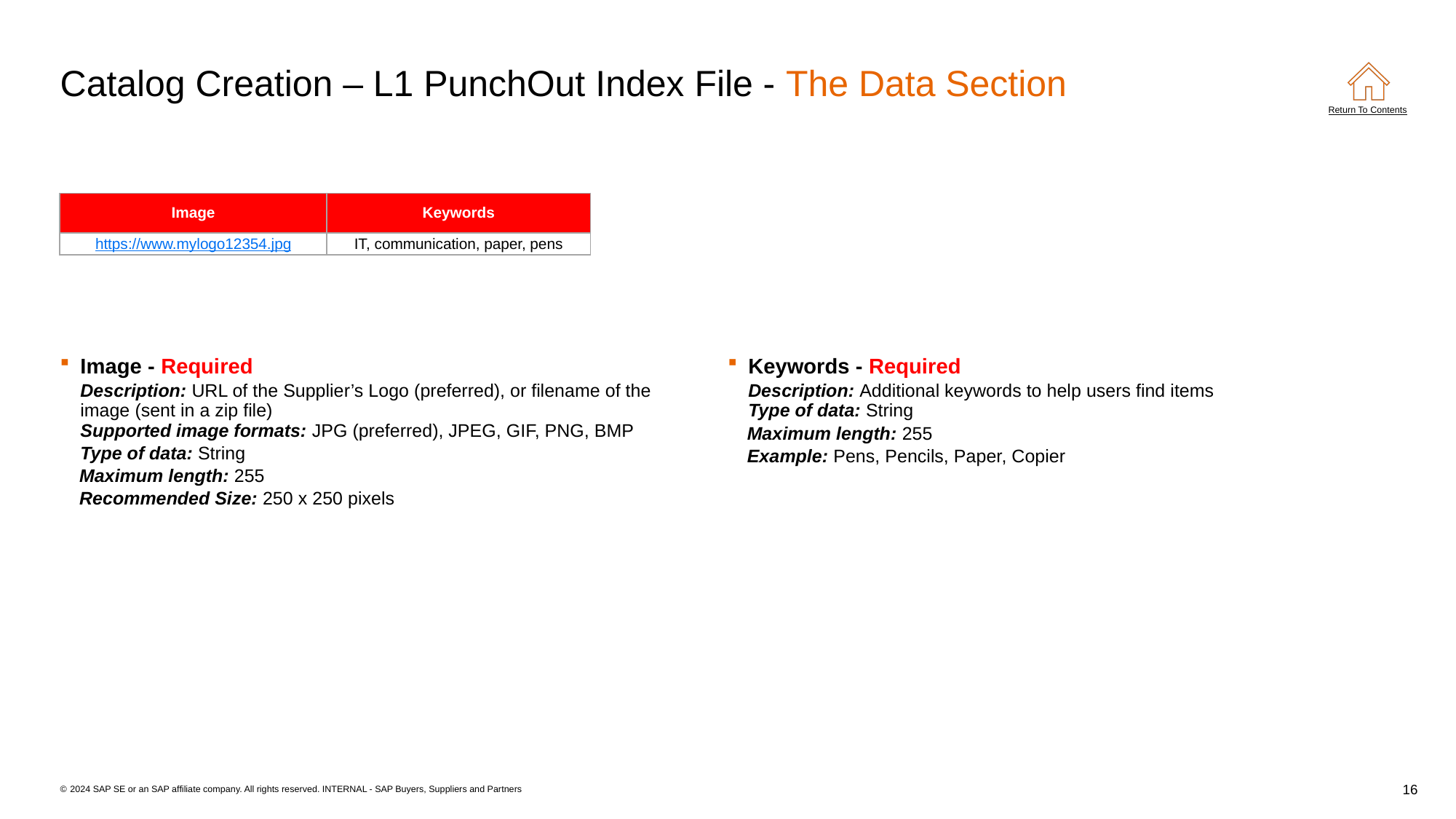

# Catalog Creation – L1 PunchOut Index File - The Data Section
| Image | Keywords |
| --- | --- |
| https://www.mylogo12354.jpg | IT, communication, paper, pens |
Image - Required
Description: URL of the Supplier’s Logo (preferred), or filename of the image (sent in a zip file)
Supported image formats: JPG (preferred), JPEG, GIF, PNG, BMP
Type of data: String
Maximum length: 255
Recommended Size: 250 x 250 pixels

Keywords - Required
Description: Additional keywords to help users find items
Type of data: String
Maximum length: 255
Example: Pens, Pencils, Paper, Copier